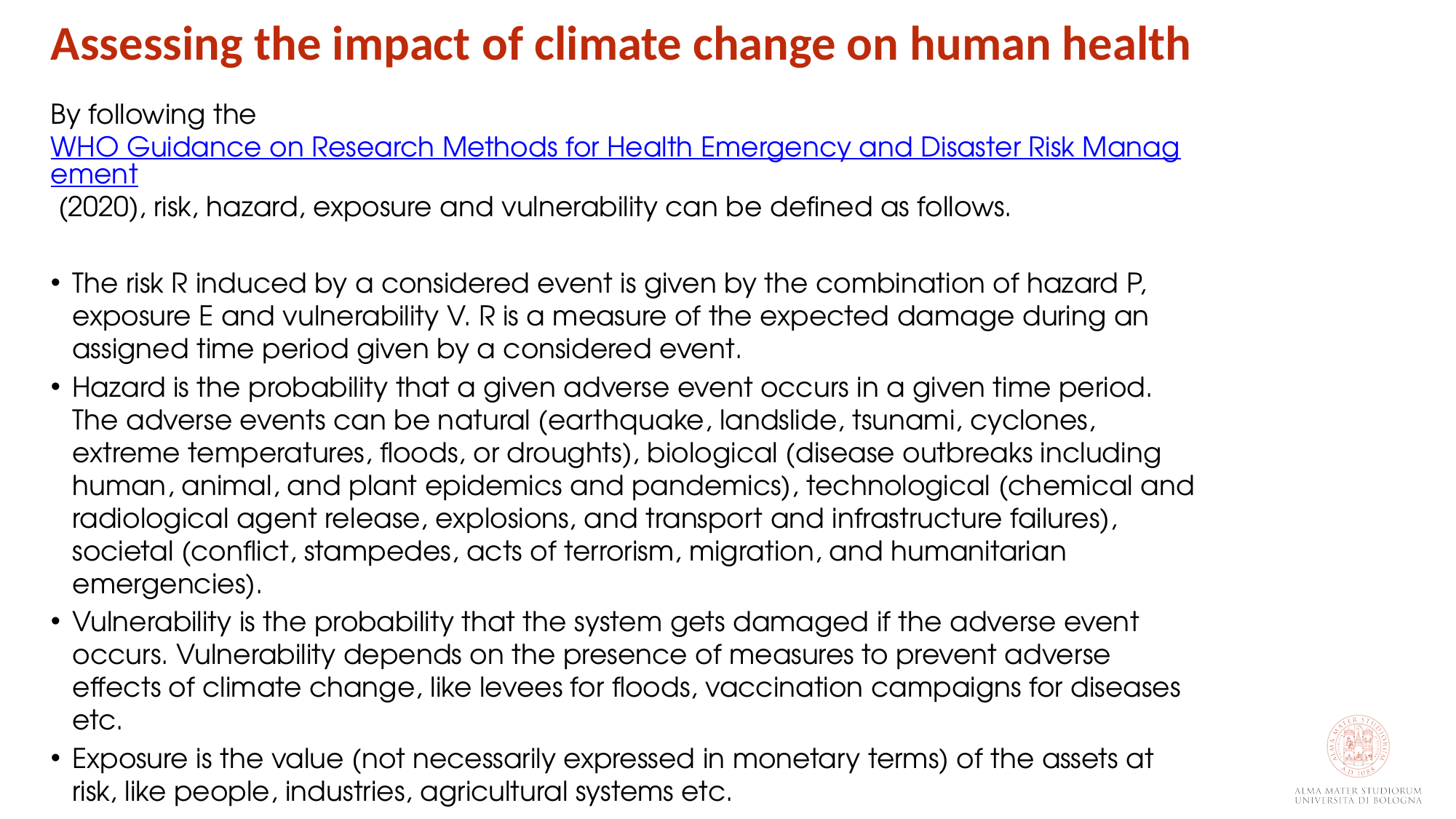

Assessing the impact of climate change on human health
By following the WHO Guidance on Research Methods for Health Emergency and Disaster Risk Management (2020), risk, hazard, exposure and vulnerability can be defined as follows.

The risk R induced by a considered event is given by the combination of hazard P, exposure E and vulnerability V. R is a measure of the expected damage during an assigned time period given by a considered event.
Hazard is the probability that a given adverse event occurs in a given time period. The adverse events can be natural (earthquake, landslide, tsunami, cyclones, extreme temperatures, floods, or droughts), biological (disease outbreaks including human, animal, and plant epidemics and pandemics), technological (chemical and radiological agent release, explosions, and transport and infrastructure failures), societal (conflict, stampedes, acts of terrorism, migration, and humanitarian emergencies).
Vulnerability is the probability that the system gets damaged if the adverse event occurs. Vulnerability depends on the presence of measures to prevent adverse effects of climate change, like levees for floods, vaccination campaigns for diseases etc.
Exposure is the value (not necessarily expressed in monetary terms) of the assets at risk, like people, industries, agricultural systems etc.